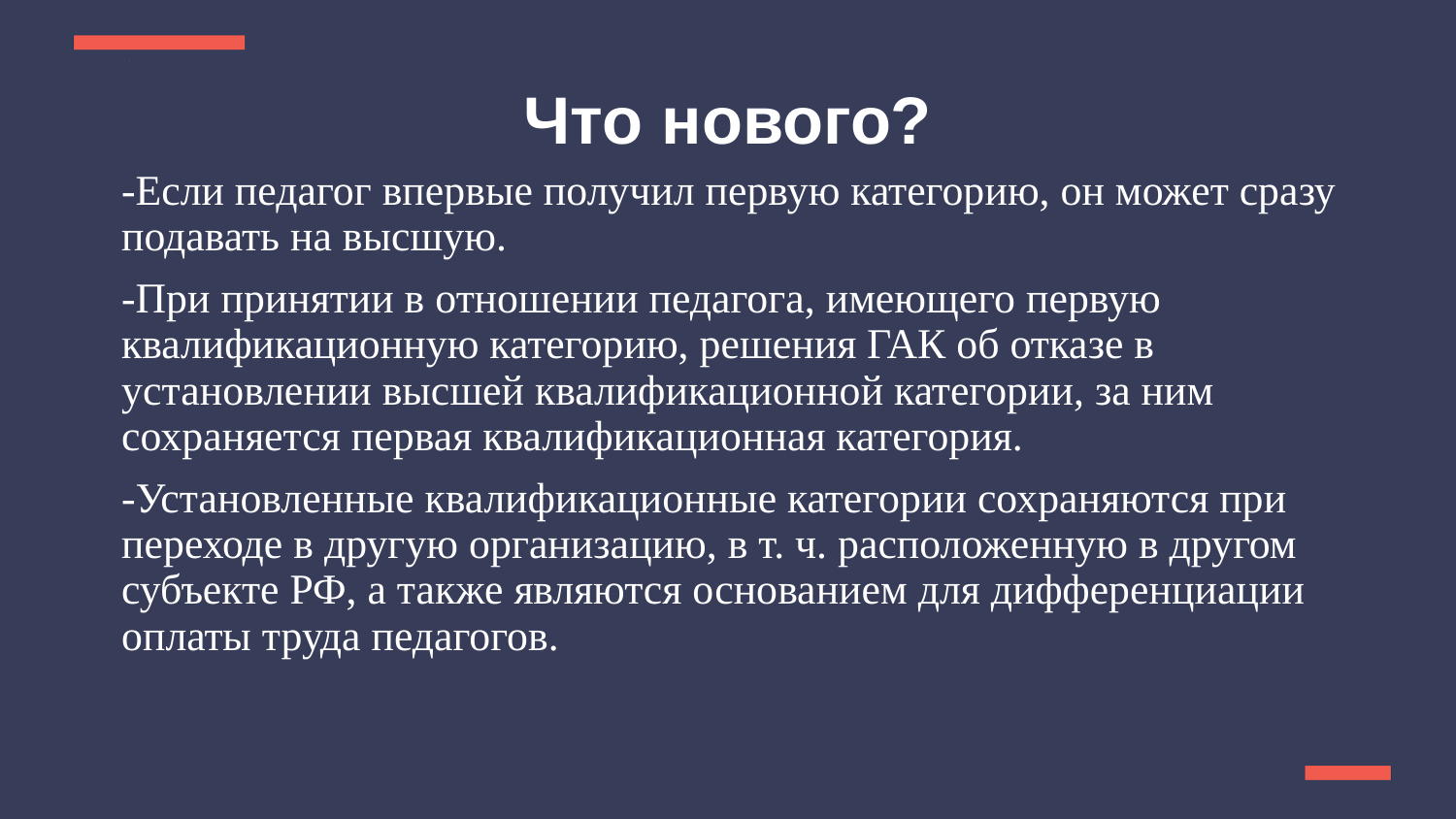

# Что нового?
-Если педагог впервые получил первую категорию, он может сразу подавать на высшую.
-При принятии в отношении педагога, имеющего первую квалификационную категорию, решения ГАК об отказе в установлении высшей квалификационной категории, за ним сохраняется первая квалификационная категория.
-Установленные квалификационные категории сохраняются при переходе в другую организацию, в т. ч. расположенную в другом субъекте РФ, а также являются основанием для дифференциации оплаты труда педагогов.